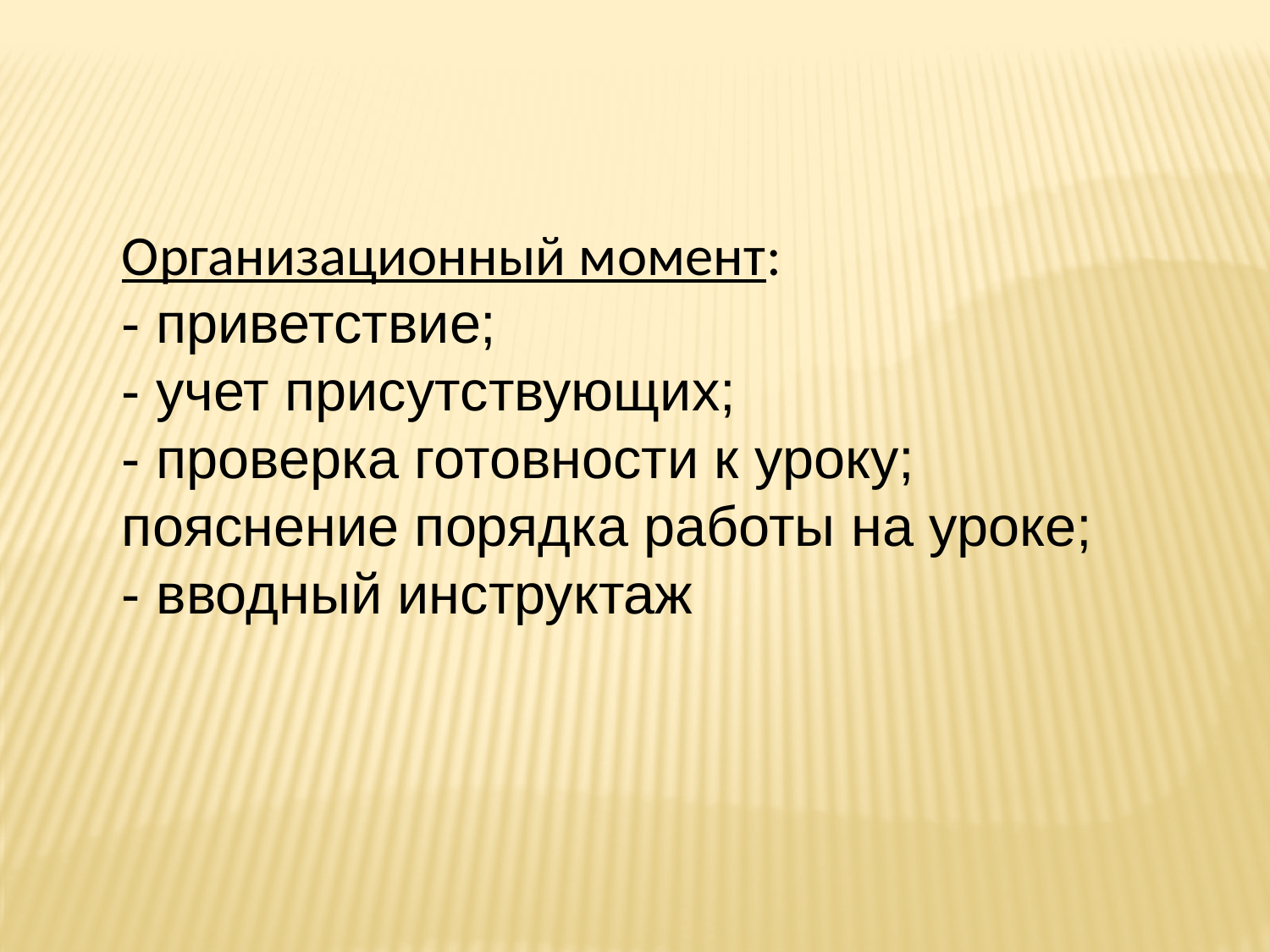

Организационный момент:
- приветствие;
- учет присутствующих;
- проверка готовности к уроку;
пояснение порядка работы на уроке;
- вводный инструктаж